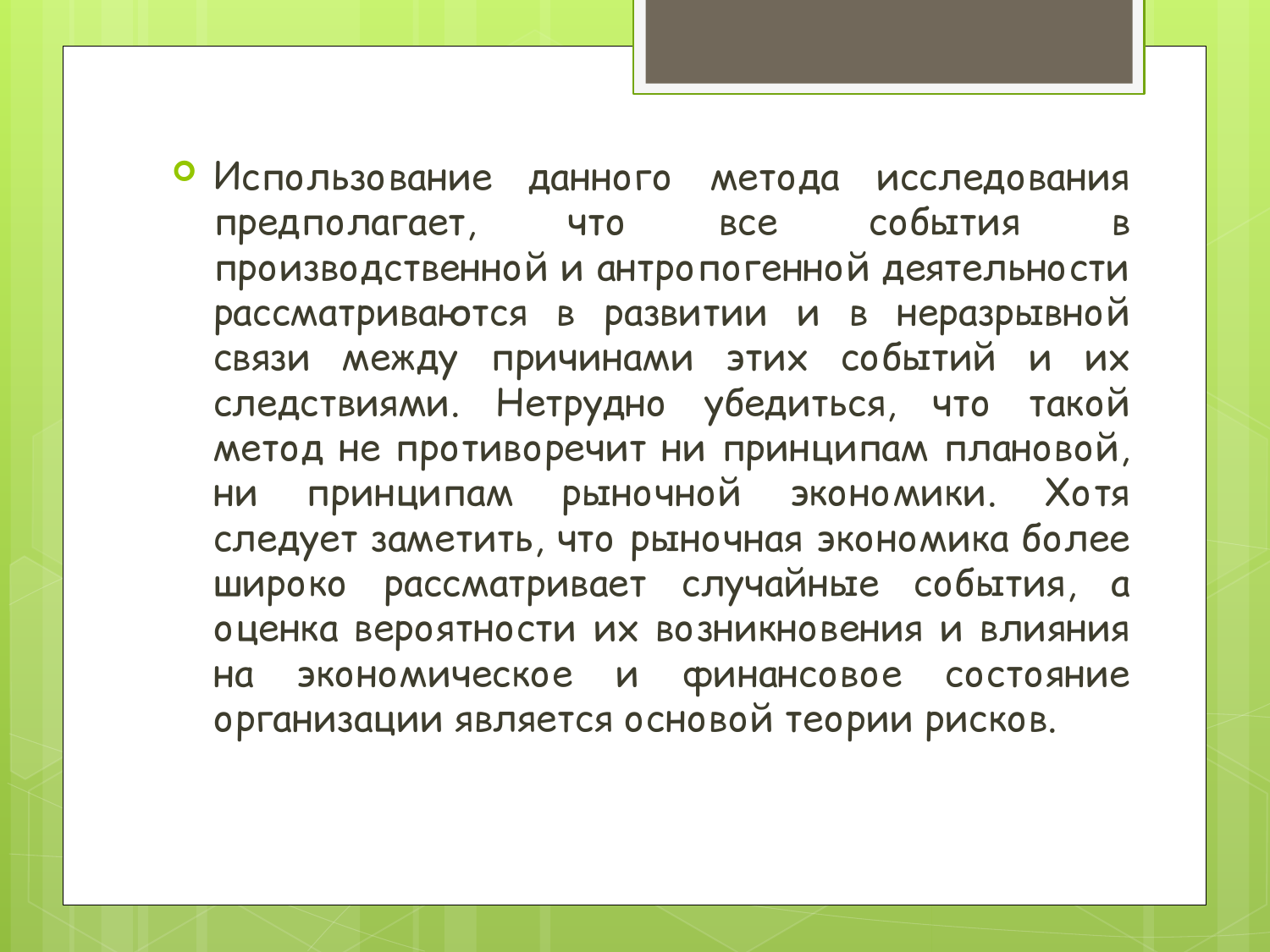

Использование данного метода исследования предполагает, что все события в производственной и антропогенной деятельности рассматриваются в развитии и в неразрывной связи между причинами этих событий и их следствиями. Нетрудно убедиться, что такой метод не противоречит ни принципам плановой, ни принципам рыночной экономики. Хотя следует заметить, что рыночная экономика более широко рассматривает случайные события, а оценка вероятности их возникновения и влияния на экономическое и финансовое состояние организации является основой теории рисков.